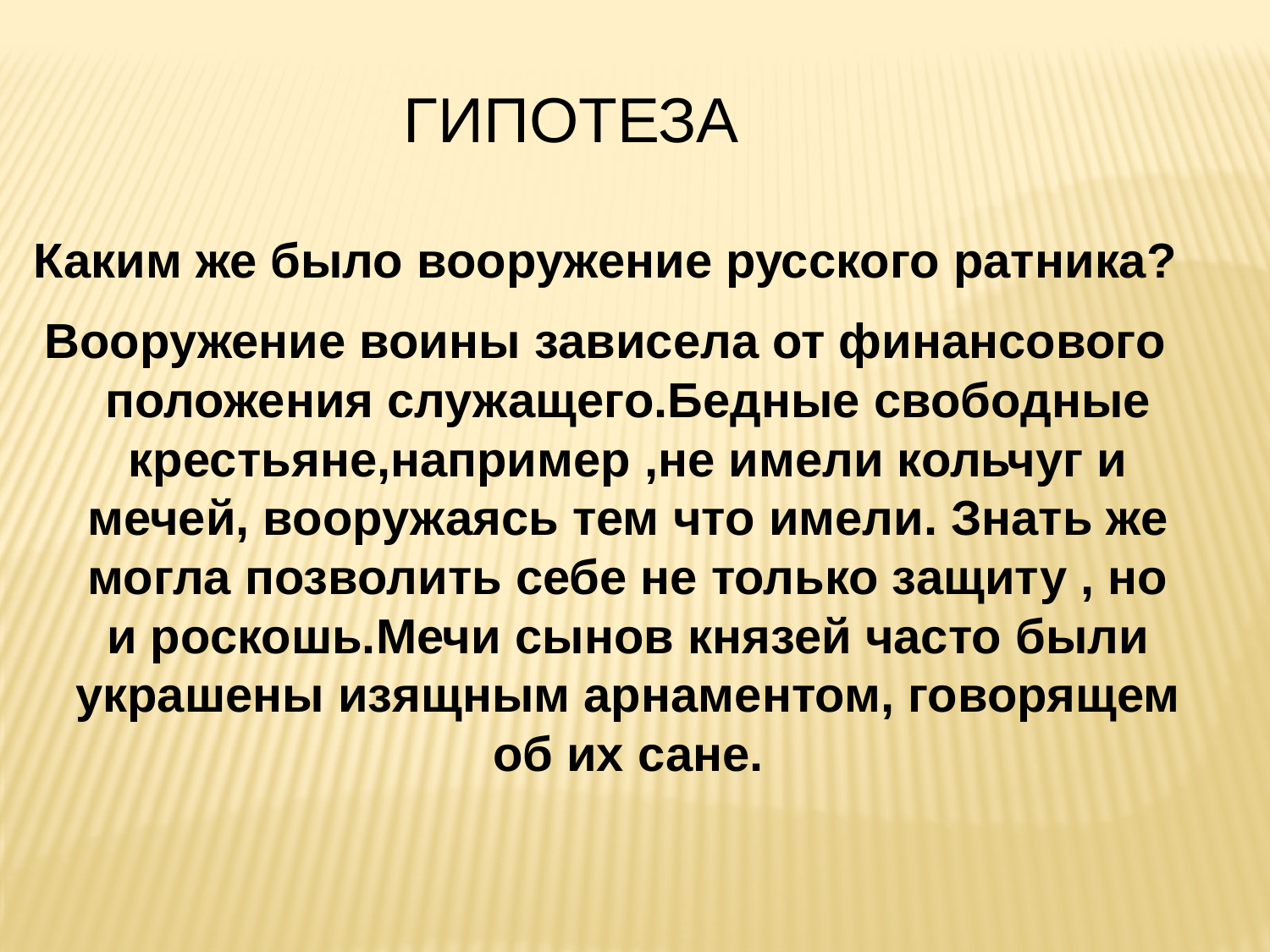

Гипотеза
Каким же было вооружение русского ратника?
Вооружение воины зависела от финансового положения служащего.Бедные свободные крестьяне,например ,не имели кольчуг и мечей, вооружаясь тем что имели. Знать же могла позволить себе не только защиту , но и роскошь.Мечи сынов князей часто были украшены изящным арнаментом, говорящем об их сане.